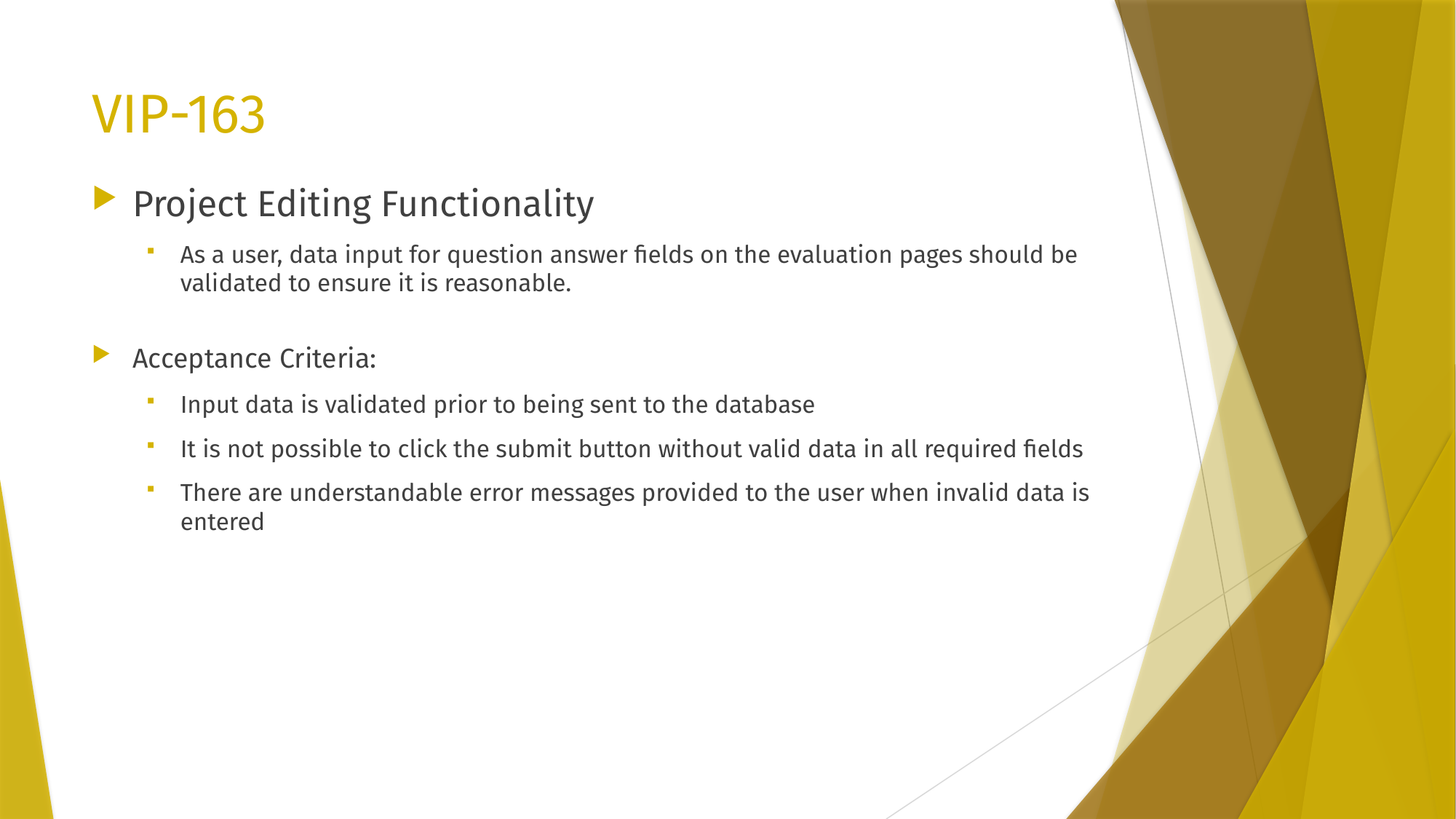

# VIP-163
Project Editing Functionality
As a user, data input for question answer fields on the evaluation pages should be validated to ensure it is reasonable.
Acceptance Criteria:
Input data is validated prior to being sent to the database
It is not possible to click the submit button without valid data in all required fields
There are understandable error messages provided to the user when invalid data is entered